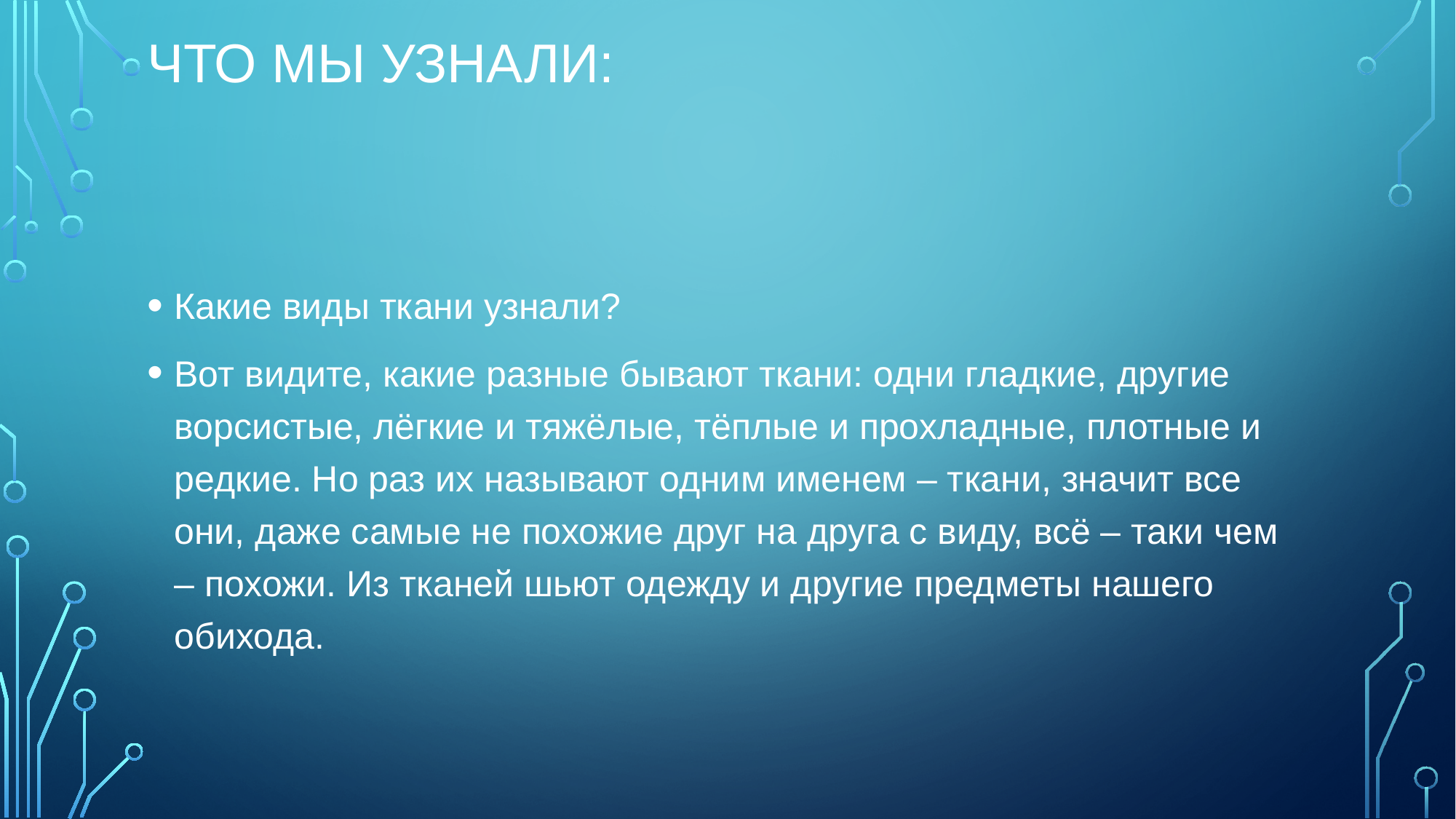

# Что мы узнали:
Какие виды ткани узнали?
Вот видите, какие разные бывают ткани: одни гладкие, другие ворсистые, лёгкие и тяжёлые, тёплые и прохладные, плотные и редкие. Но раз их называют одним именем – ткани, значит все они, даже самые не похожие друг на друга с виду, всё – таки чем – похожи. Из тканей шьют одежду и другие предметы нашего обихода.